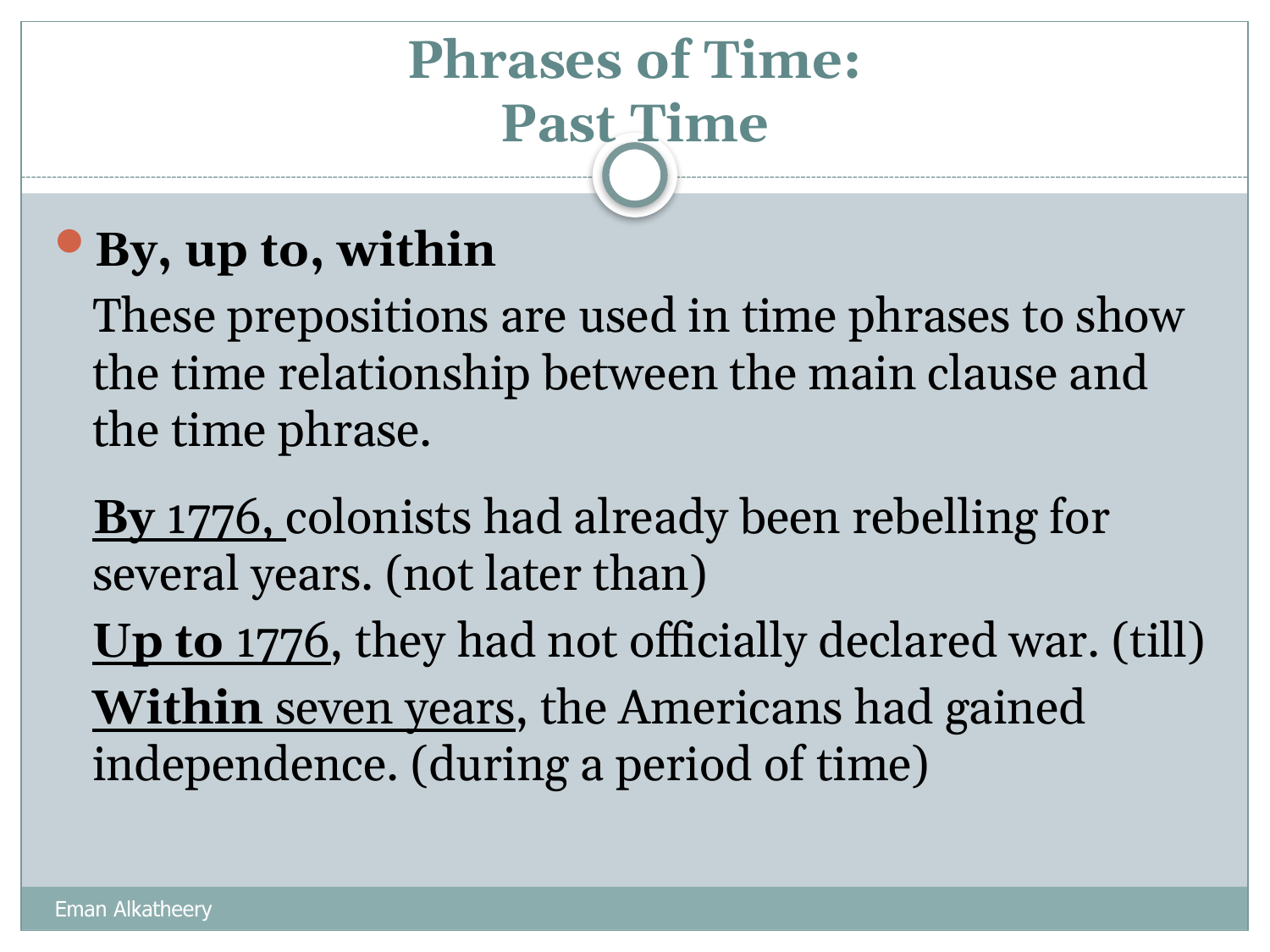

# Phrases of Time: Past Time
By, up to, within
	These prepositions are used in time phrases to show the time relationship between the main clause and the time phrase.

	By 1776, colonists had already been rebelling for several years. (not later than)
	Up to 1776, they had not officially declared war. (till)
	Within seven years, the Americans had gained independence. (during a period of time)
Eman Alkatheery